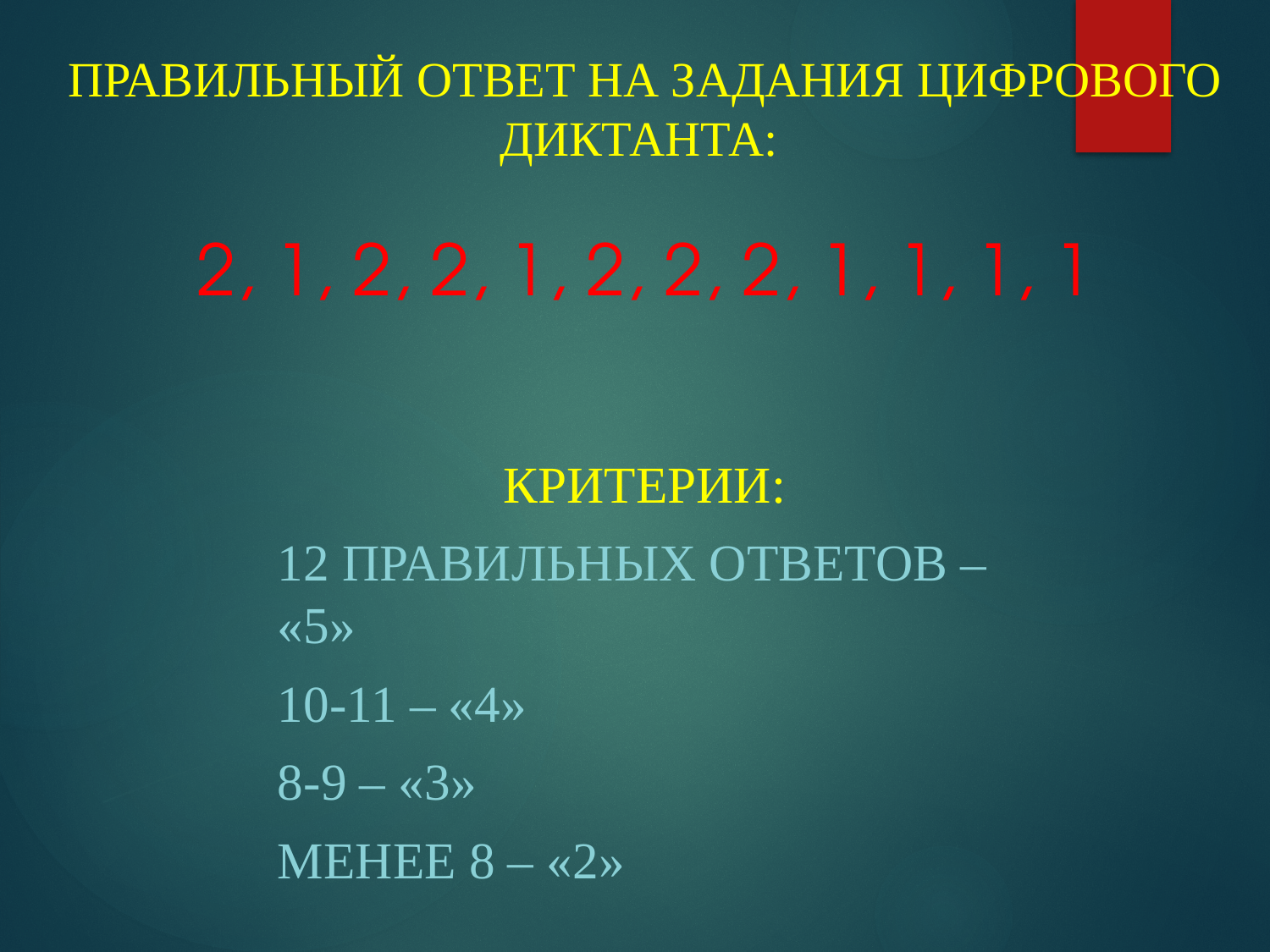

# ПРАВИЛЬНЫЙ ОТВЕТ НА ЗАДАНИЯ ЦИФРОВОГО ДИКТАНТА: 2, 1, 2, 2, 1, 2, 2, 2, 1, 1, 1, 1

КРИТЕРИИ:
12 правильных ответов – «5»
10-11 – «4»
8-9 – «3»
менее 8 – «2»